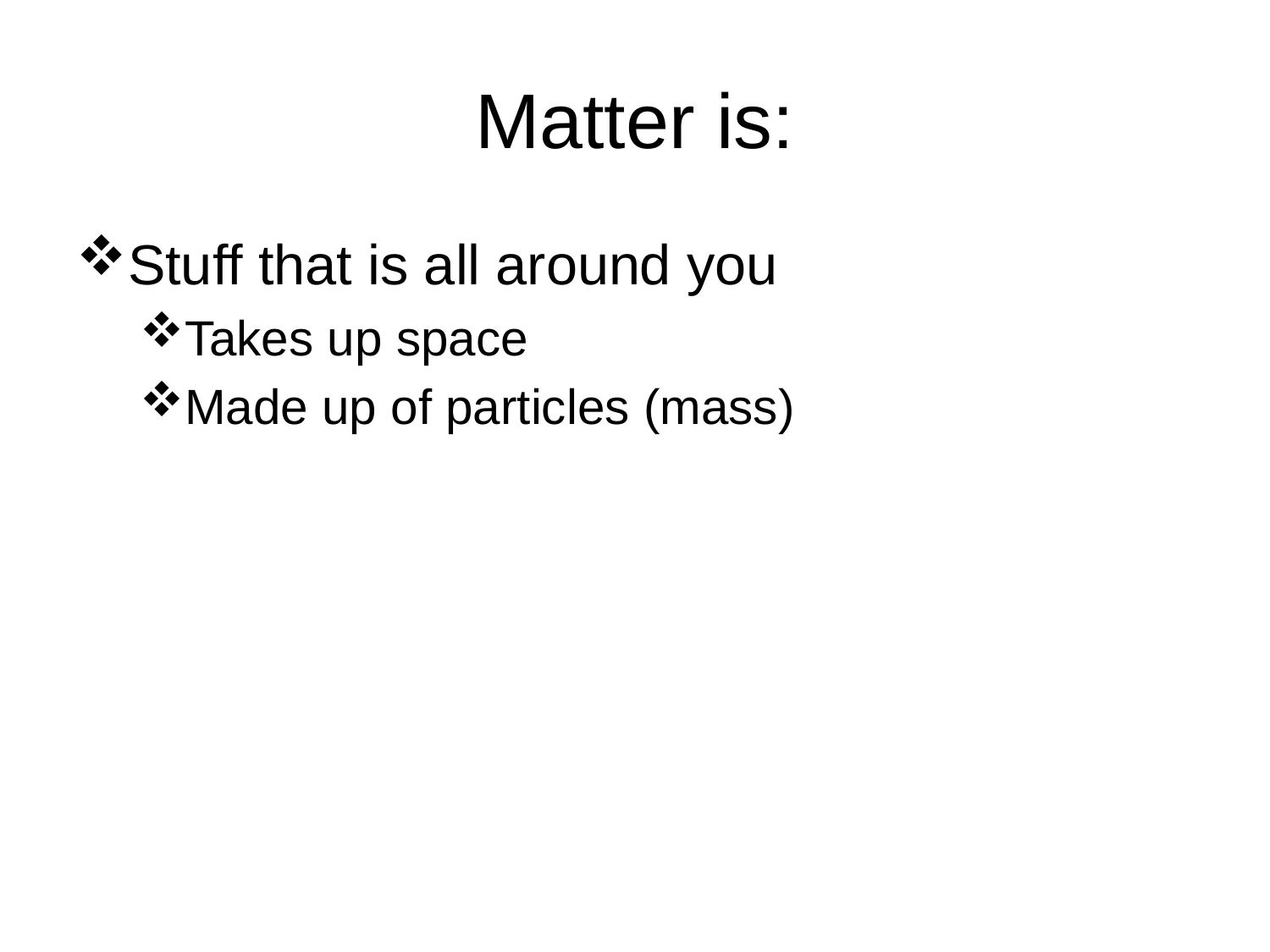

# Matter is:
Stuff that is all around you
Takes up space
Made up of particles (mass)